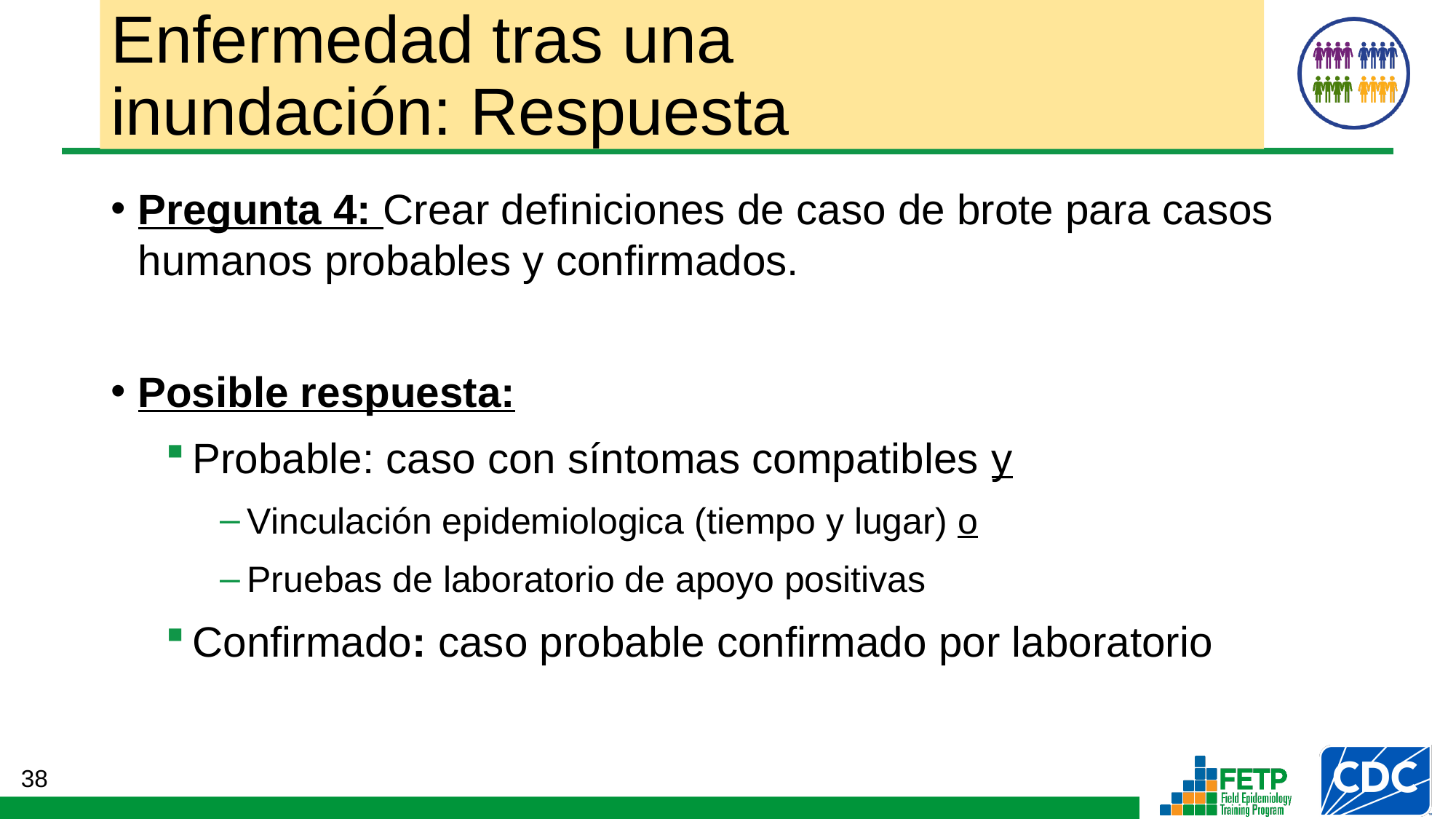

# Enfermedad tras una inundación: Respuesta
Pregunta 4: Crear definiciones de caso de brote para casos humanos probables y confirmados.

Posible respuesta:
Probable: caso con síntomas compatibles y
Vinculación epidemiologica (tiempo y lugar) o
Pruebas de laboratorio de apoyo positivas
Confirmado: caso probable confirmado por laboratorio